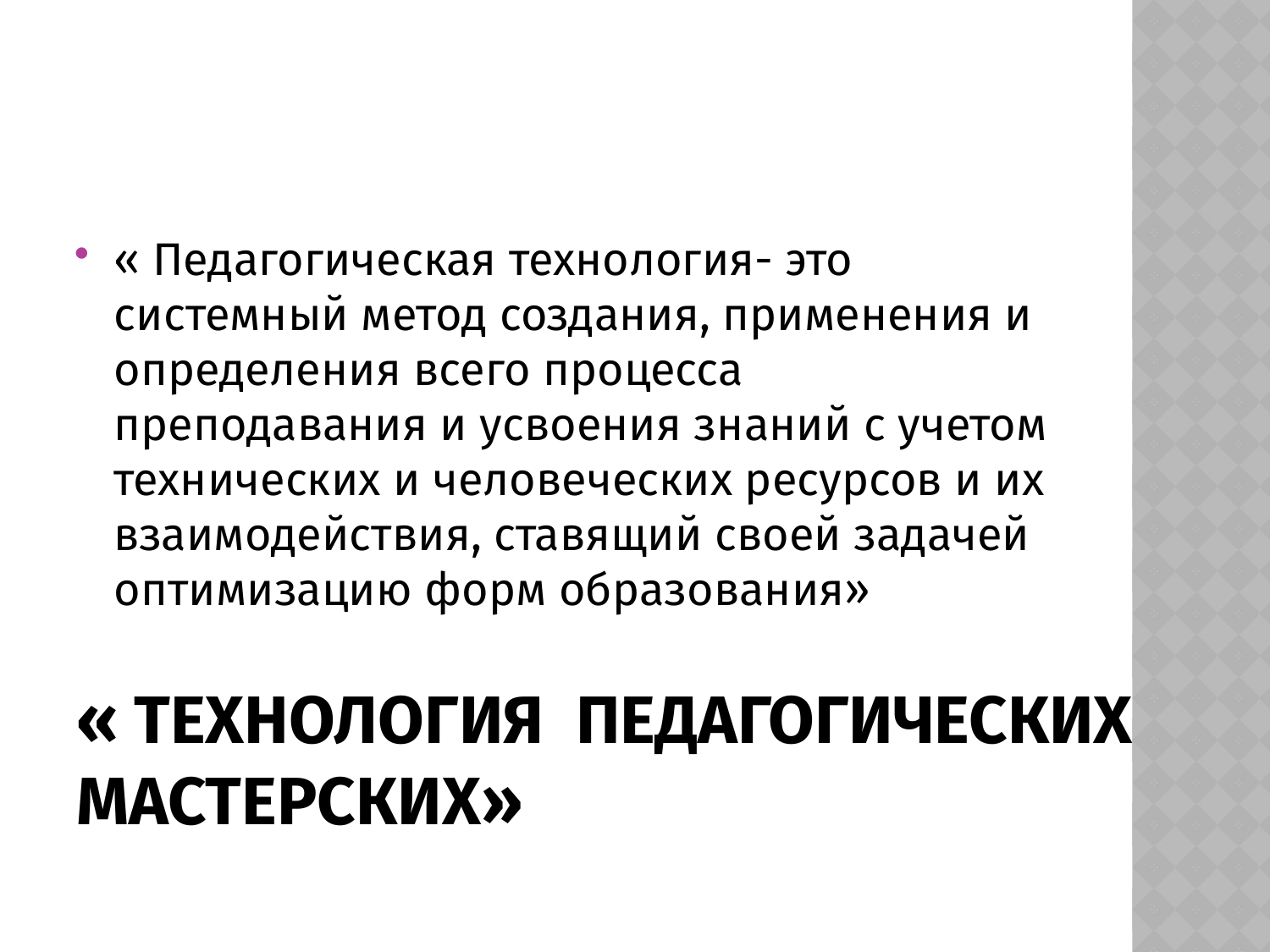

« Педагогическая технология- это системный метод создания, применения и определения всего процесса преподавания и усвоения знаний с учетом технических и человеческих ресурсов и их взаимодействия, ставящий своей задачей оптимизацию форм образования»
# « Технология  педагогических мастерских»